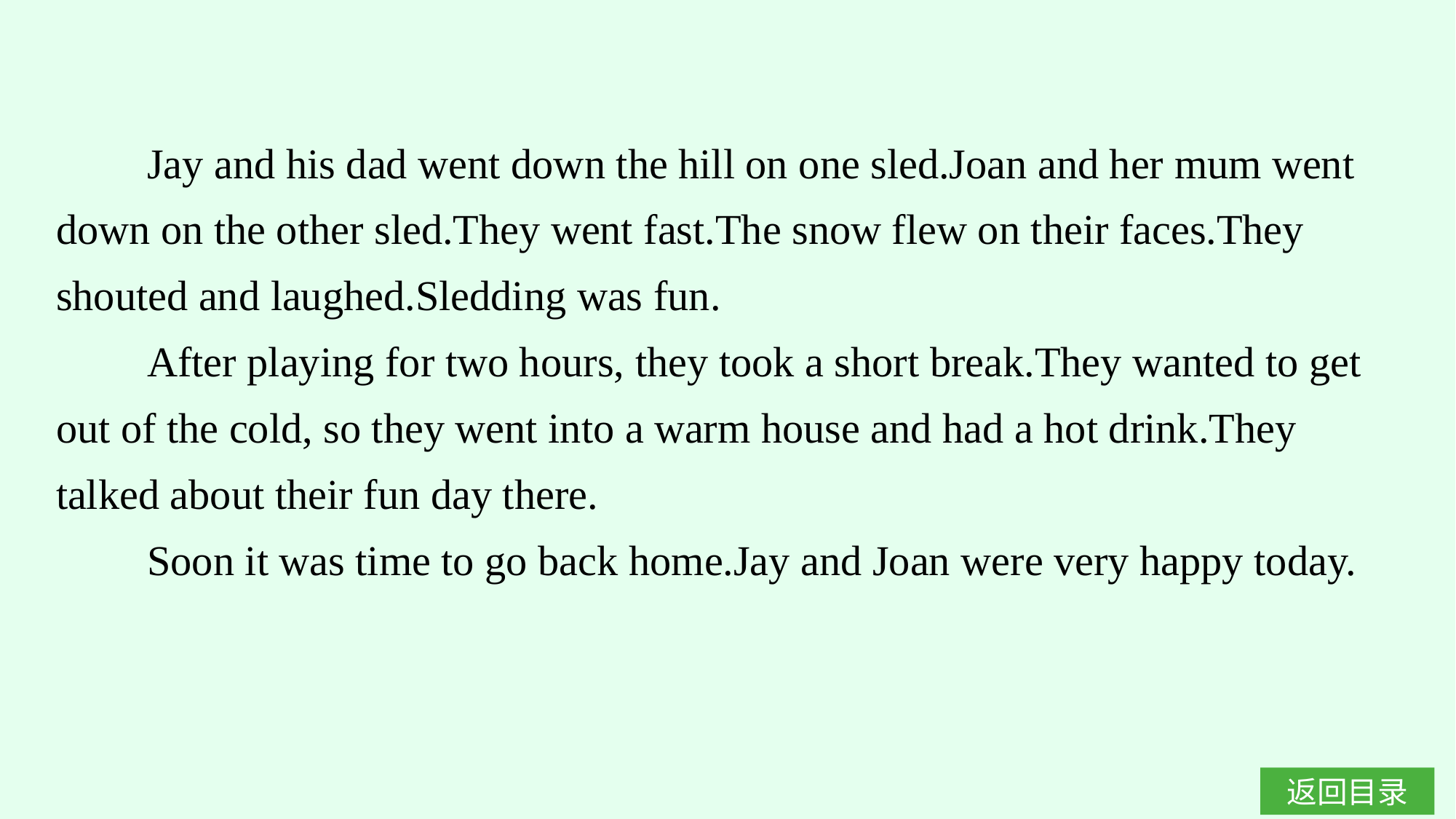

Jay and his dad went down the hill on one sled.Joan and her mum went down on the other sled.They went fast.The snow flew on their faces.They shouted and laughed.Sledding was fun.
After playing for two hours, they took a short break.They wanted to get out of the cold, so they went into a warm house and had a hot drink.They talked about their fun day there.
Soon it was time to go back home.Jay and Joan were very happy today.